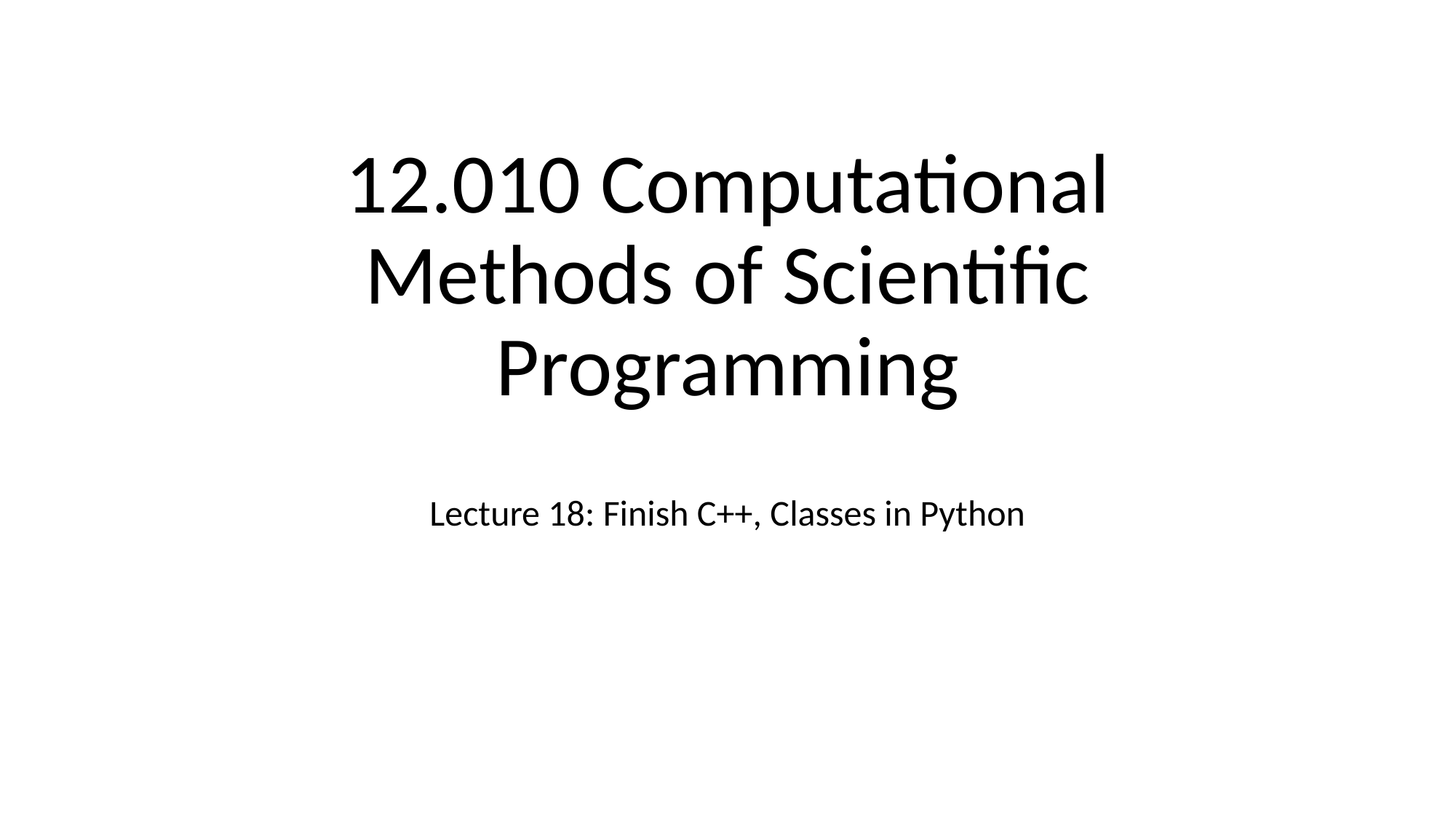

# 12.010 Computational Methods of Scientific Programming

Lecture 18: Finish C++, Classes in Python